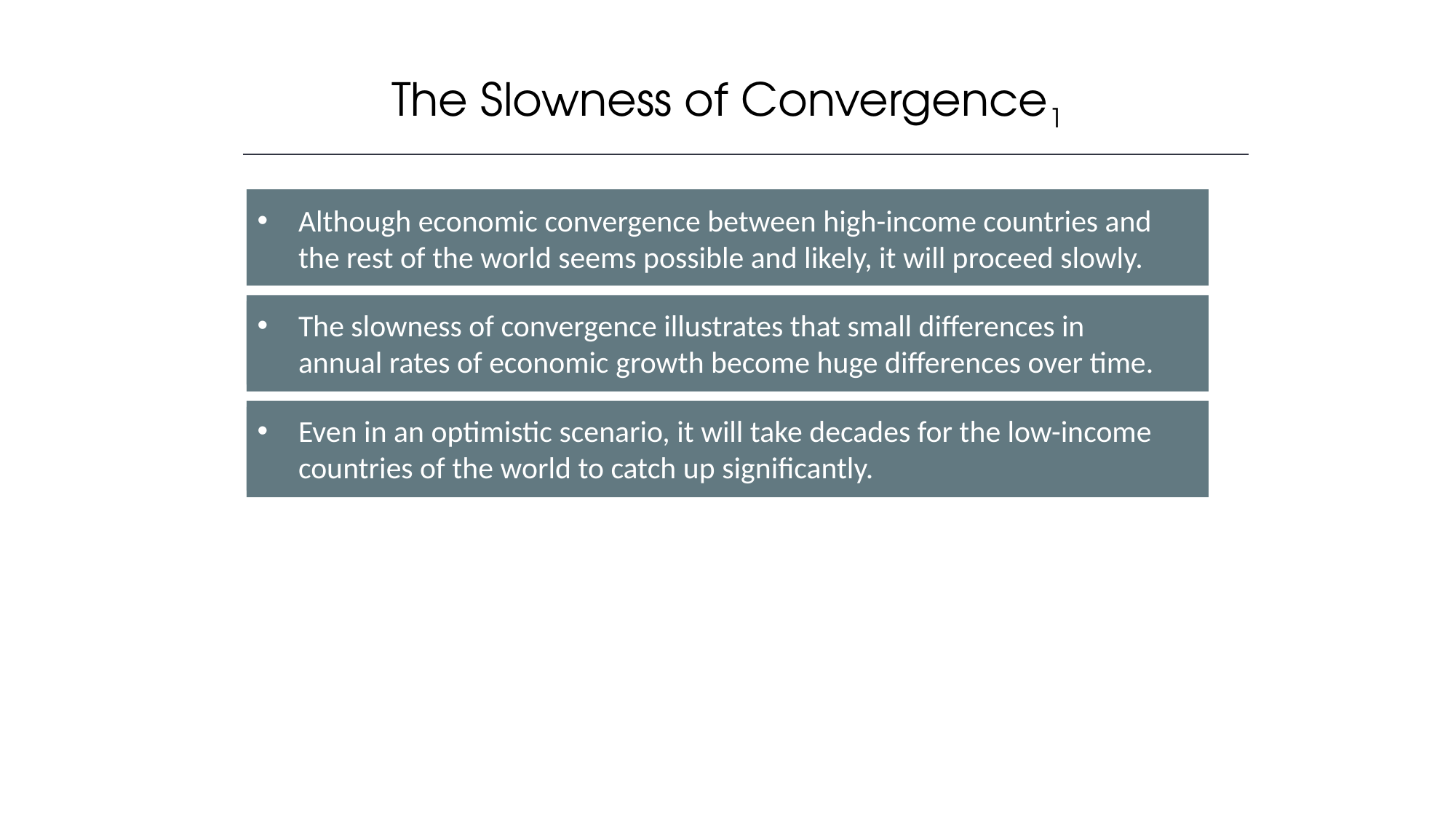

The Slowness of Convergence1

Although economic convergence between high-income countries and the rest of the world seems possible and likely, it will proceed slowly.

The slowness of convergence illustrates that small differences in annual rates of economic growth become huge differences over time.

Even in an optimistic scenario, it will take decades for the low-income countries of the world to catch up significantly.